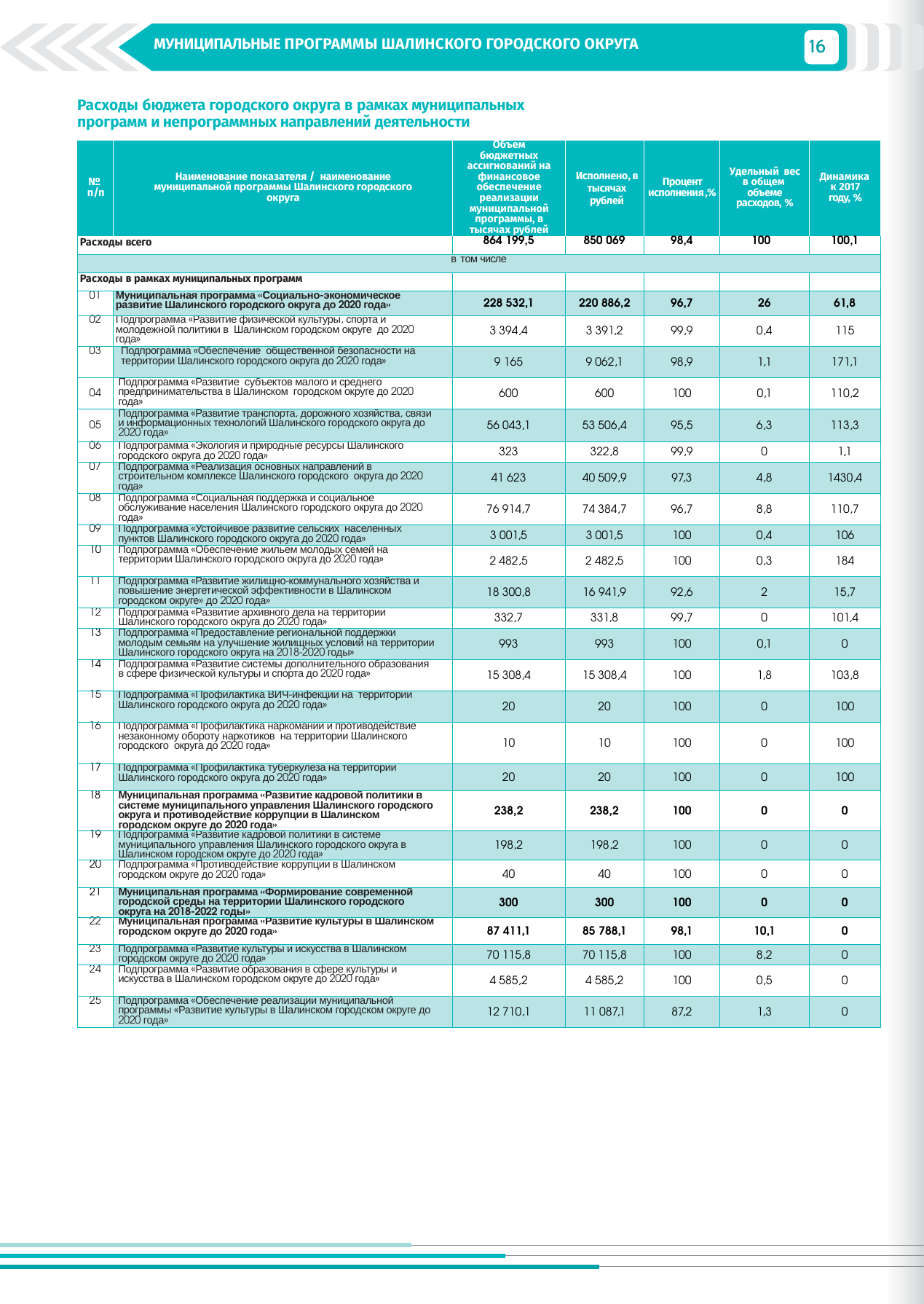

16

МУНИЦИПАЛЬНЫЕ ПРОГРАММЫ ШАЛИНСКОГО ГОРОДСКОГО ОКРУГА
Расходы бюджета городского округа в рамках муниципальных программ и непрограммных направлений деятельности
| № п/п | Наименование показателя / наименование муниципальной программы Шалинского городского округа | Объем бюджетных ассигнований на финансовое обеспечение реализации муниципальной программы, в тысячах рублей | Исполнено, в тысячах рублей | Процент исполнения , % | Удельный вес в общем объеме расходов, % | Динамика к 2017 году, % |
| --- | --- | --- | --- | --- | --- | --- |
| Расходы всего |  | 864 199,5 | 850 069 | 98,4 | 100 | 100,1 |
| в том числе |  |  |  |  |  |  |
| Расходы в рамках муниципальных программ |  |  |  |  |  |  |
| 01 | Муниципальная программа «Социально-экономическое развитие Шалинского городского округа до 2020 года» | 228 532,1 | 220 886,2 | 96,7 | 26 | 61,8 |
| 02 | Подпрограмма «Развитие физической культуры, спорта и молодежной политики в Шалинском городском округе до 2020 года» | 3 394,4 | 3 391,2 | 99,9 | 0,4 | 115 |
| 03 | Подпрограмма «Обеспечение общественной безопасности на территории Шалинского городского округа до 2020 года» | 9 165 | 9 062,1 | 98,9 | 1,1 | 171,1 |
| 04 | Подпрограмма «Развитие субъектов малого и среднего предпринимательства в Шалинском городском округе до 2020 года» | 600 | 600 | 100 | 0,1 | 110,2 |
| 05 | Подпрограмма «Развитие транспорта, дорожного хозяйства, связи и информационных технологий Шалинского городского округа до 2020 года» | 56 043,1 | 53 506,4 | 95,5 | 6,3 | 113,3 |
| 06 | Подпрограмма «Экология и природные ресурсы Шалинского городского округа до 2020 года» | 323 | 322,8 | 99,9 | 0 | 1,1 |
| 07 | Подпрограмма «Реализация основных направлений в строительном комплексе Шалинского городского округа до 2020 года» | 41 623 | 40 509,9 | 97,3 | 4,8 | 1430,4 |
| 08 | Подпрограмма «Социальная поддержка и социальное обслуживание населения Шалинского городского округа до 2020 года» | 76 914,7 | 74 384,7 | 96,7 | 8,8 | 110,7 |
| 09 | Подпрограмма «Устойчивое развитие сельских населенных пунктов Шалинского городского округа до 2020 года» | 3 001,5 | 3 001,5 | 100 | 0,4 | 106 |
| 10 | Подпрограмма «Обеспечение жильем молодых семей на территории Шалинского городского округа до 2020 года» | 2 482,5 | 2 482,5 | 100 | 0,3 | 184 |
| 11 | Подпрограмма «Развитие жилищно-коммунального хозяйства и повышение энергетической эффективности в Шалинском городском округе» до 2020 года» | 18 300,8 | 16 941,9 | 92,6 | 2 | 15,7 |
| 12 | Подпрограмма «Развитие архивного дела на территории Шалинского городского округа до 2020 года» | 332,7 | 331,8 | 99,7 | 0 | 101,4 |
| 13 | Подпрограмма «Предоставление региональной поддержки молодым семьям на улучшение жилищных условий на территории Шалинского городского округа на 2018-2020 годы» | 993 | 993 | 100 | 0,1 | 0 |
| 14 | Подпрограмма «Развитие системы дополнительного образования в сфере физической культуры и спорта до 2020 года» | 15 308,4 | 15 308,4 | 100 | 1,8 | 103,8 |
| 15 | Подпрограмма «Профилактика ВИЧ-инфекции на территории Шалинского городского округа до 2020 года» | 20 | 20 | 100 | 0 | 100 |
| 16 | Подпрограмма «Профилактика наркомании и противодействие незаконному обороту наркотиков на территории Шалинского городского округа до 2020 года» | 10 | 10 | 100 | 0 | 100 |
| 17 | Подпрограмма «Профилактика туберкулеза на территории Шалинского городского округа до 2020 года» | 20 | 20 | 100 | 0 | 100 |
| 18 | Муниципальная программа «Развитие кадровой политики в системе муниципального управления Шалинского городского округа и противодействие коррупции в Шалинском городском округе до 2020 года» | 238,2 | 238,2 | 100 | 0 | 0 |
| 19 | Подпрограмма «Развитие кадровой политики в системе муниципального управления Шалинского городского округа в Шалинском городском округе до 2020 года» | 198,2 | 198,2 | 100 | 0 | 0 |
| 20 | Подпрограмма «Противодействие коррупции в Шалинском городском округе до 2020 года» | 40 | 40 | 100 | 0 | 0 |
| 21 | Муниципальная программа «Формирование современной городской среды на территории Шалинского городского округа на 2018-2022 годы» | 300 | 300 | 100 | 0 | 0 |
| 22 | Муниципальная программа «Развитие культуры в Шалинском городском округе до 2020 года» | 87 411,1 | 85 788,1 | 98,1 | 10,1 | 0 |
| 23 | Подпрограмма «Развитие культуры и искусства в Шалинском городском округе до 2020 года» | 70 115,8 | 70 115,8 | 100 | 8,2 | 0 |
| 24 | Подпрограмма «Развитие образования в сфере культуры и искусства в Шалинском городском округе до 2020 года» | 4 585,2 | 4 585,2 | 100 | 0,5 | 0 |
| 25 | Подпрограмма «Обеспечение реализации муниципальной программы «Развитие культуры в Шалинском городском округе до 2020 года» | 12 710,1 | 11 087,1 | 87,2 | 1,3 | 0 |